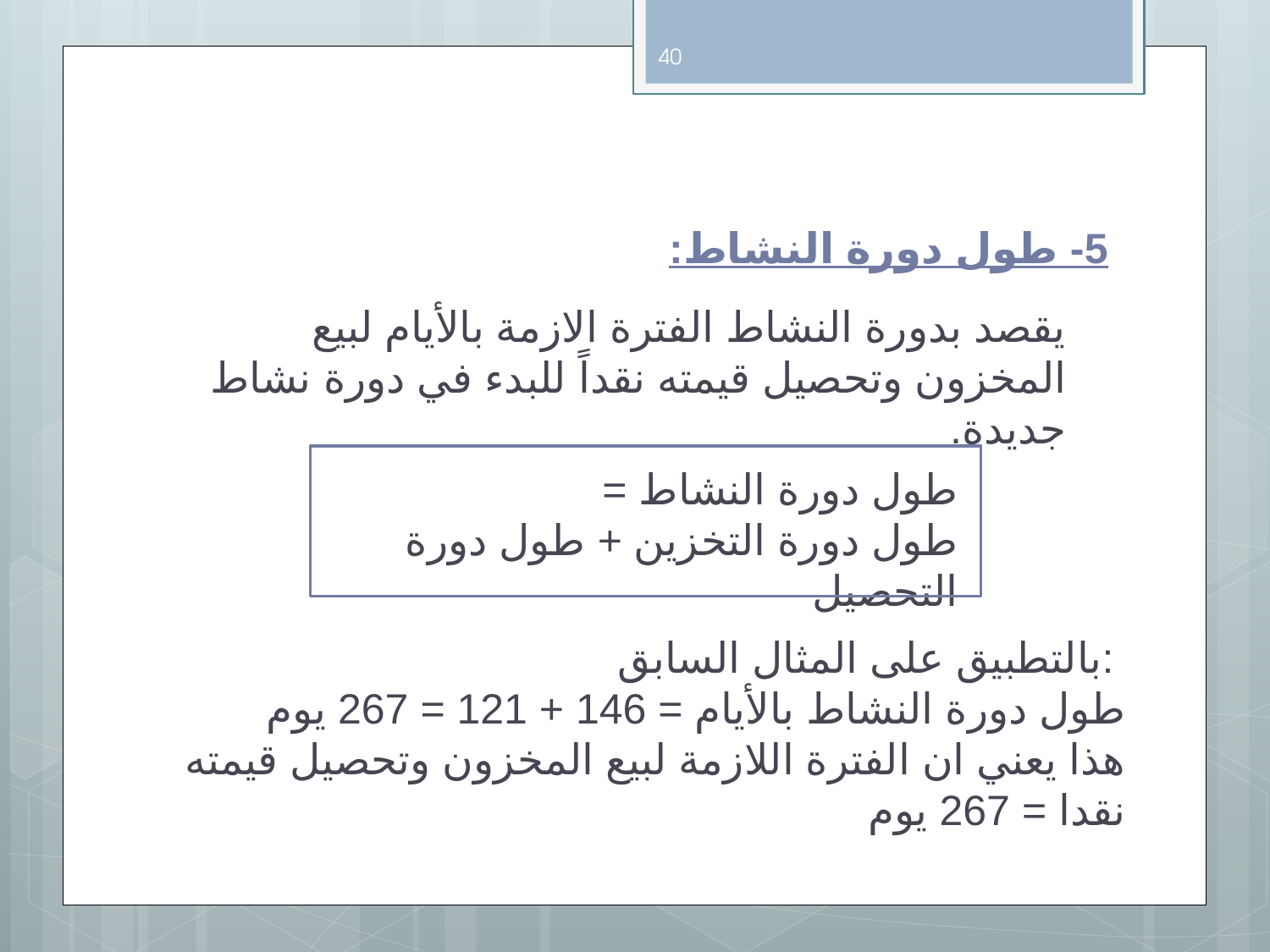

40
# 5- طول دورة النشاط:
يقصد بدورة النشاط الفترة الازمة بالأيام لبيع المخزون وتحصيل قيمته نقداً للبدء في دورة نشاط جديدة.

طول دورة النشاط =
طول دورة التخزين + طول دورة التحصيل
بالتطبيق على المثال السابق:
طول دورة النشاط بالأيام = 146 + 121 = 267 يوم
هذا يعني ان الفترة اللازمة لبيع المخزون وتحصيل قيمته نقدا = 267 يوم